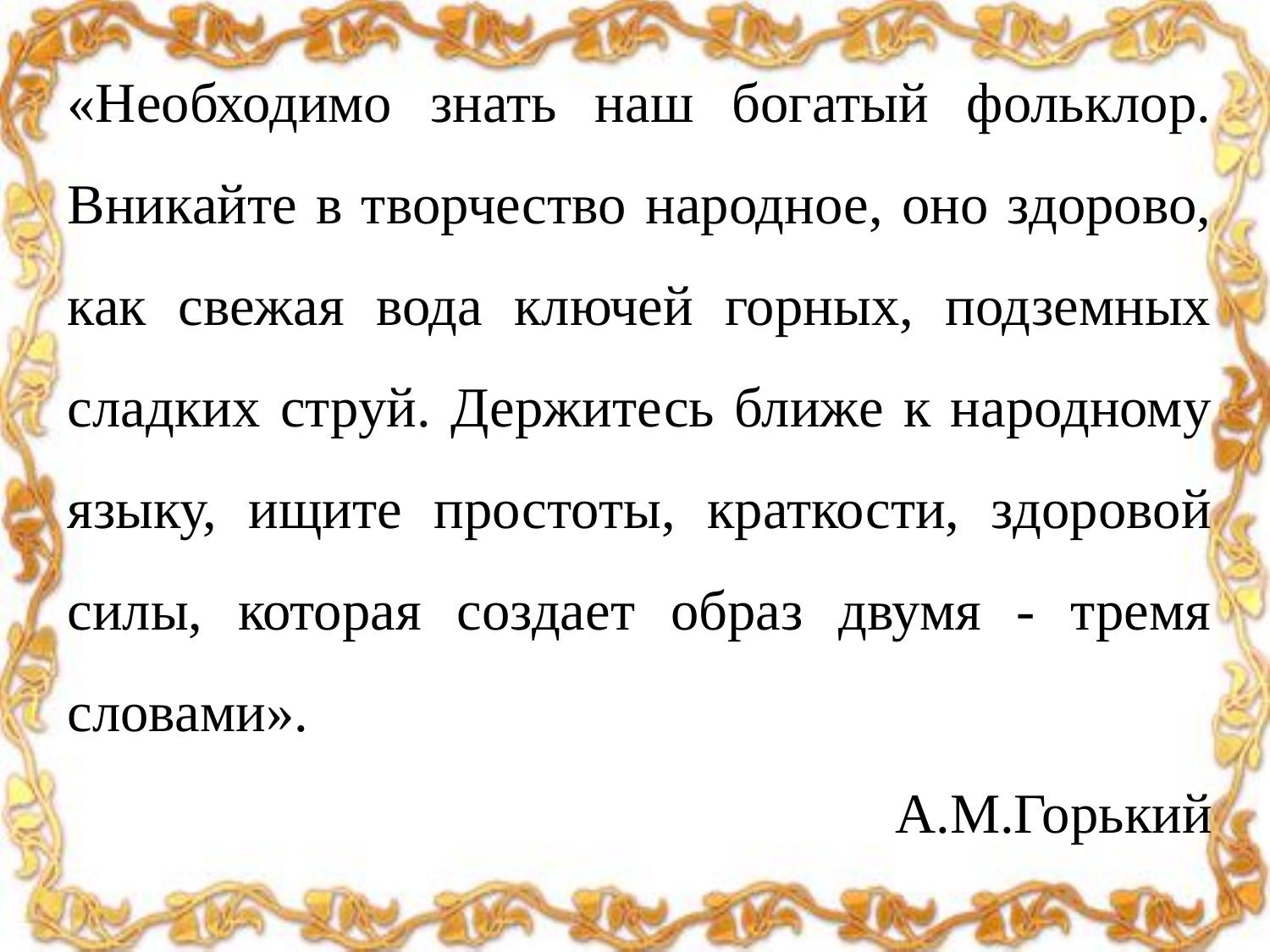

«Необходимо знать наш богатый фольклор. Вникайте в творчество народное, оно здорово, как свежая вода ключей горных, подземных сладких струй. Держитесь ближе к народному языку, ищите простоты, краткости, здоровой силы, которая создает образ двумя - тремя словами».
А.М.Горький